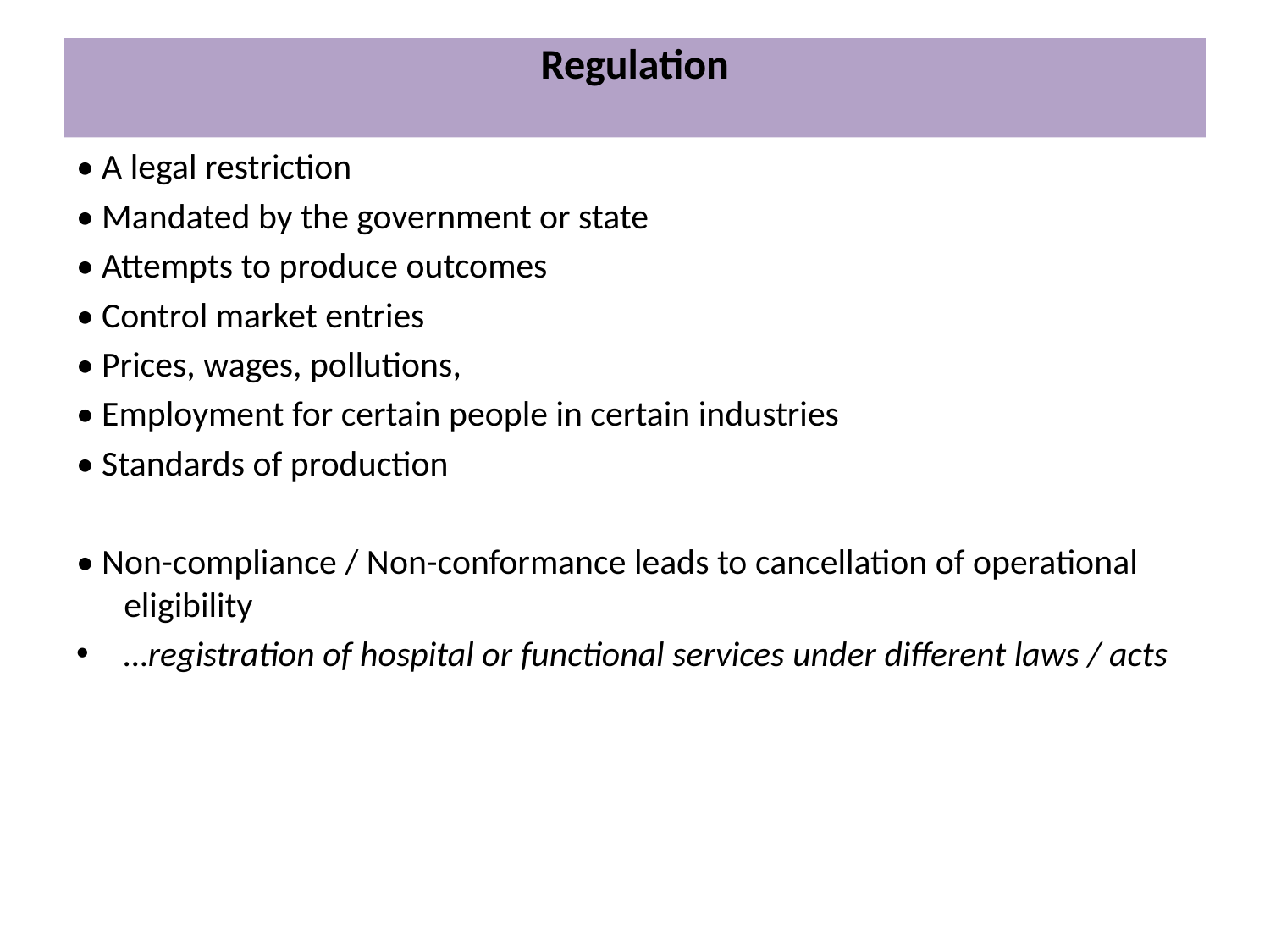

# Regulation
• A legal restriction
• Mandated by the government or state
• Attempts to produce outcomes
• Control market entries
• Prices, wages, pollutions,
• Employment for certain people in certain industries
• Standards of production

• Non-compliance / Non-conformance leads to cancellation of operational eligibility
…registration of hospital or functional services under different laws / acts